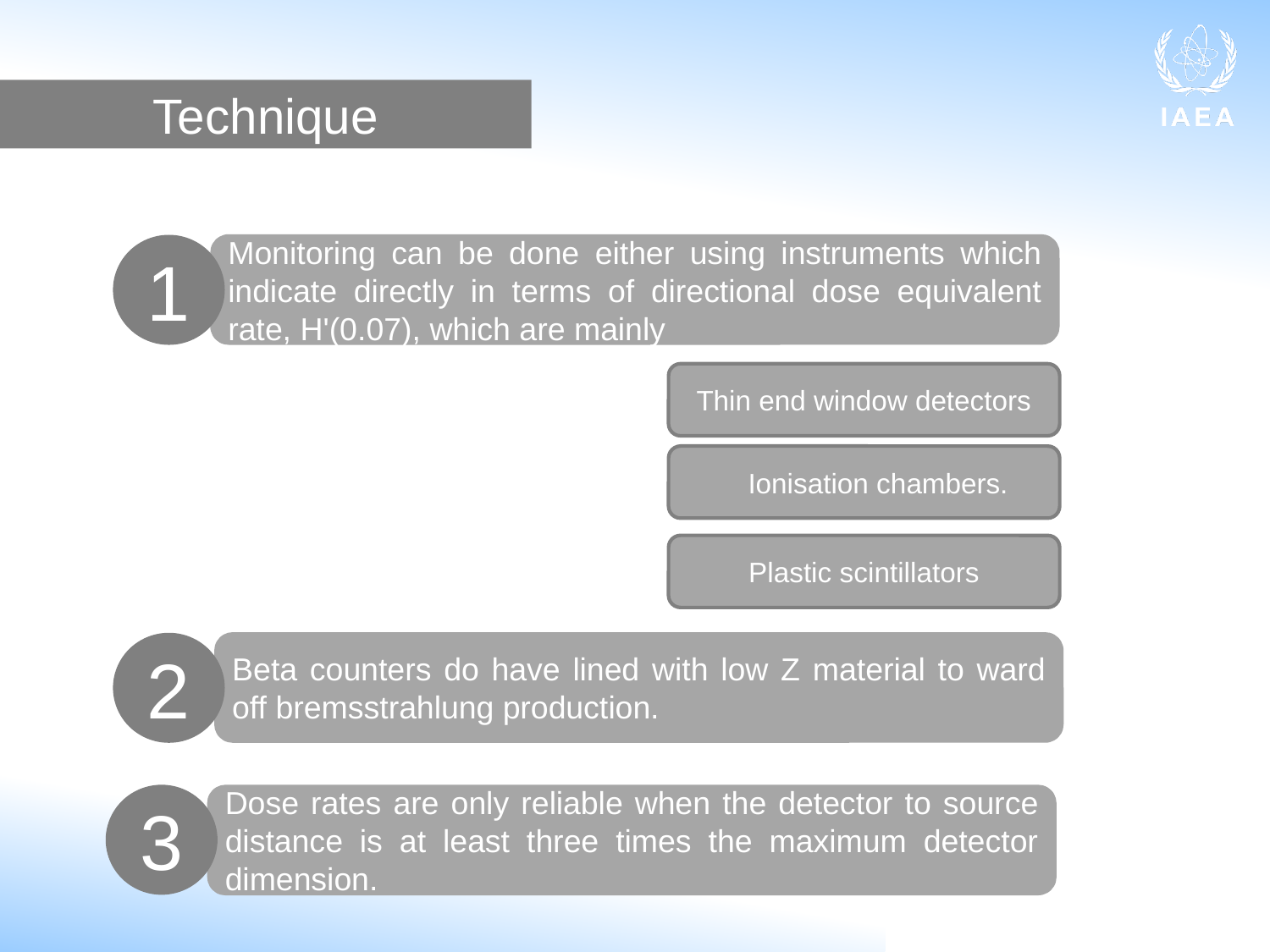

Technique
Monitoring can be done either using instruments which indicate directly in terms of directional dose equivalent rate, H'(0.07), which are mainly
1
Thin end window detectors
Ionisation chambers.
Plastic scintillators
Beta counters do have lined with low Z material to ward off bremsstrahlung production.
2
3

Dose rates are only reliable when the detector to source distance is at least three times the maximum detector dimension.